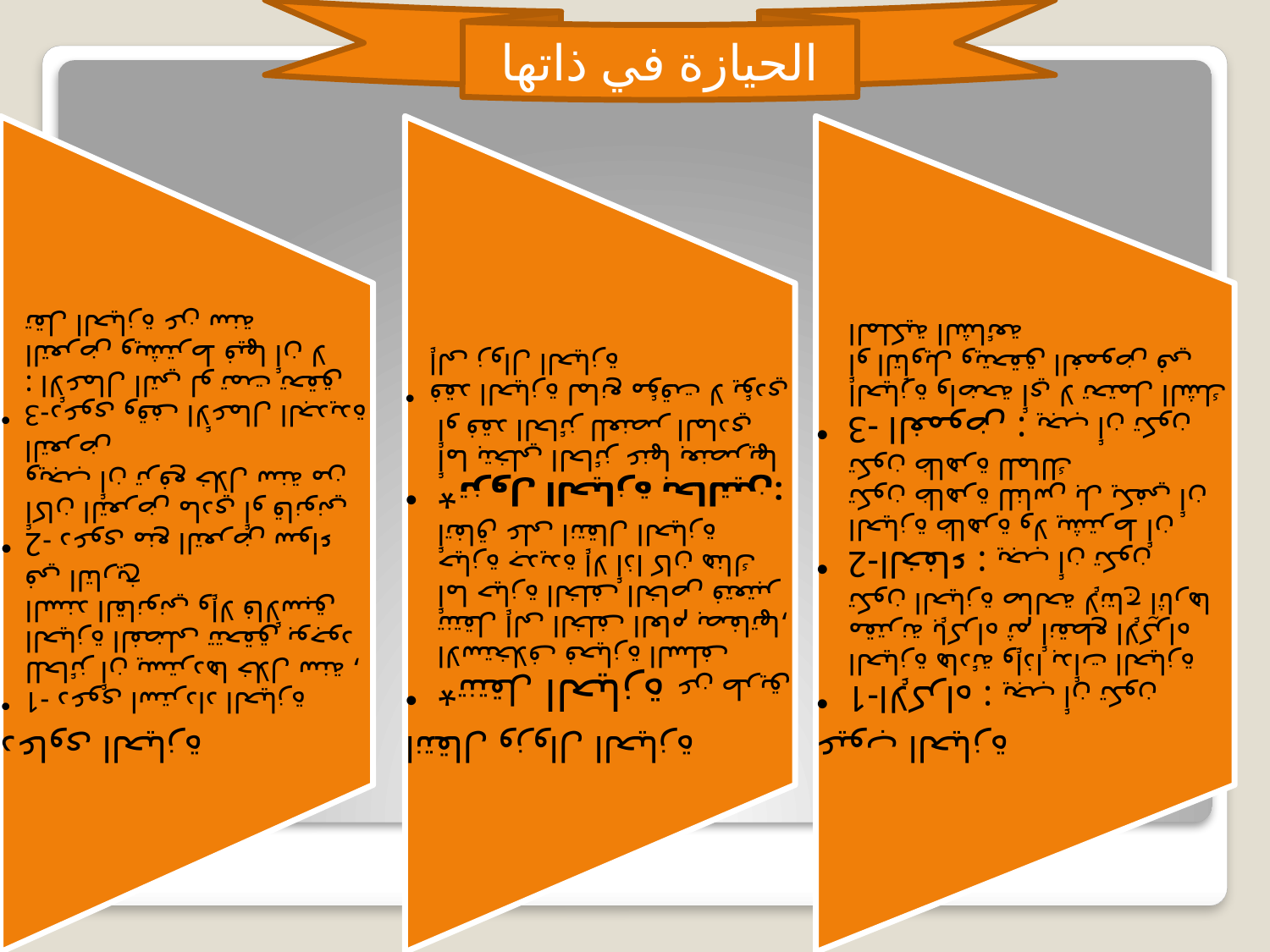

# *
الحيازة في ذاتها
دعاوى الحيازة
1- دعوى استرداد الحيازة للحائز أن يستردها خلال سنة , الحيازة الفضلى تتحقق بوجود السند القانوني وإلا فالأسبق في التاريخ
2- دعوى منع التعرض سواء أكان التعرض مادي أو قانوني ويجب أن ترفع خلال سنة من التعرض
3-دعوى وقف الأعمال الجديدة : الأعمال التي لو تمت تحقق التعرض ويشترط فيها أن لا تقل الحيازة عن سنة
انتقال وزوال الحيازة
*تنتقل الحيازة عن طريق الاستخلاف فحيازة السلف تنتقل إلى الخلف العام بصفاتها, أما حيازة الخلف الخاص فتعتبر حيازة جديدة إلا أذا كان هناك أتفاق على انتقال الحيازة
*تزول الحيازة بحالتين: أما بتخلي الحائز عنها بعنصريها أو فقد الحائز للعنصر المادي
فقد الحيازة لمانع مؤقت لا يؤدي إلى زوال الحيازة
عيوب الحيازة
1-الإكراه : يجب أن تكون الحيازة هادئة وإذا بدأت الحيازة مقترنة بإكراه ثم أنقطع الإكراه تكون الحيازة صالحة لإنتاج آثارها
2-الخفاء : يجب أن تكون الحيازة ظاهرة ولا يشترط أن تكون ظاهرة للناس بل يكفي أن تكون ظاهرة للمالك
3- الغموض : يجب أن تكون الحيازة واضحة أي لا تحتمل الشك أو التأويل ويتحقق الغموض في الملكية الشائعة